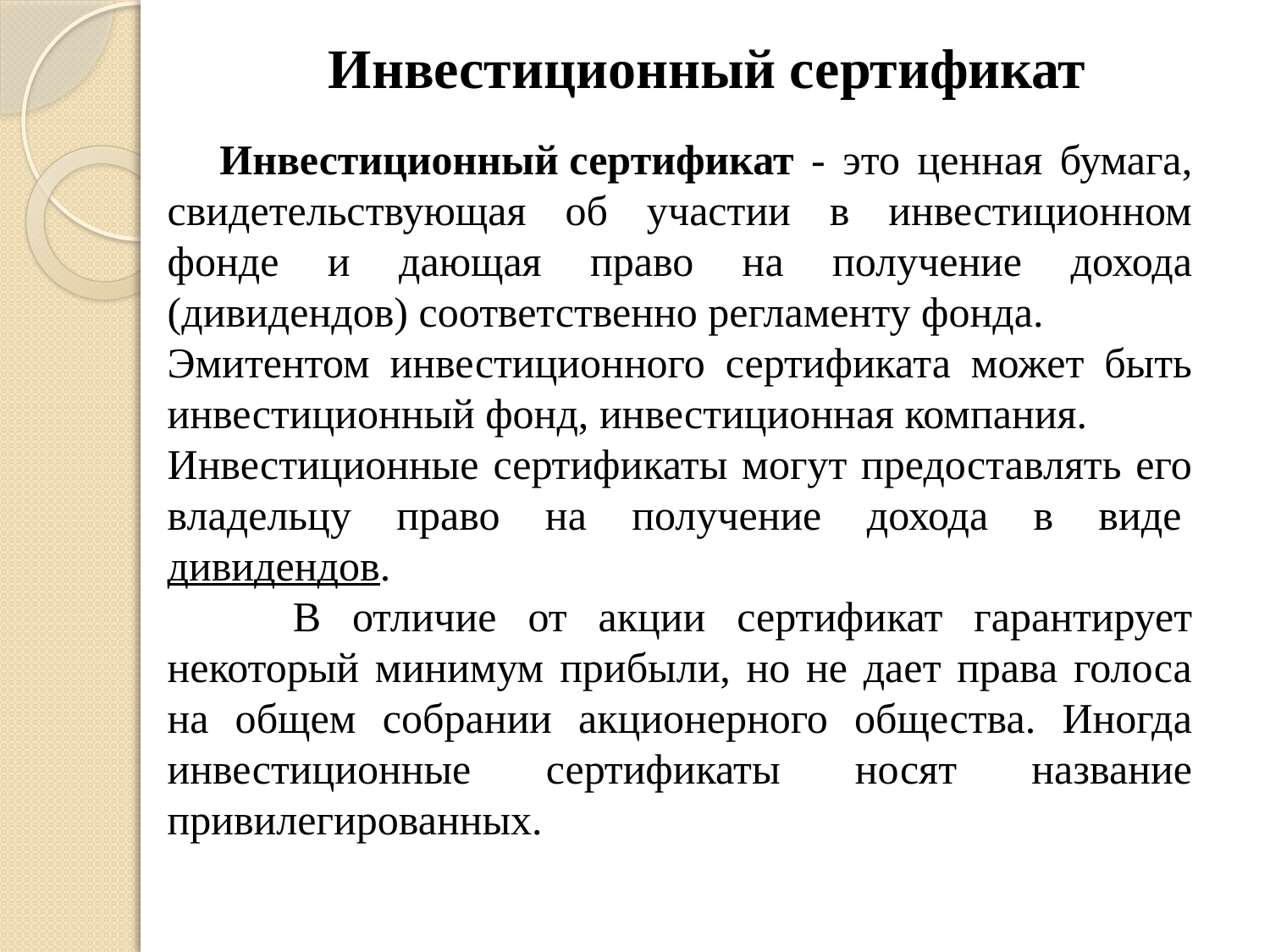

# Инвестиционный сертификат
   Инвестиционный сертификат - это ценная бумага, свидетельствующая об участии в инвестиционном фонде и дающая право на получение дохода (дивидендов) соответственно регламенту фонда.
Эмитентом инвестиционного сертификата может быть инвестиционный фонд, инвестиционная компания.
Инвестиционные сертификаты могут предоставлять его владельцу право на получение дохода в виде дивидендов.
    В отличие от акции сертификат гарантирует некоторый минимум прибыли, но не дает права голоса на общем собрании акционерного общества. Иногда инвестиционные сертификаты носят название привилегированных.